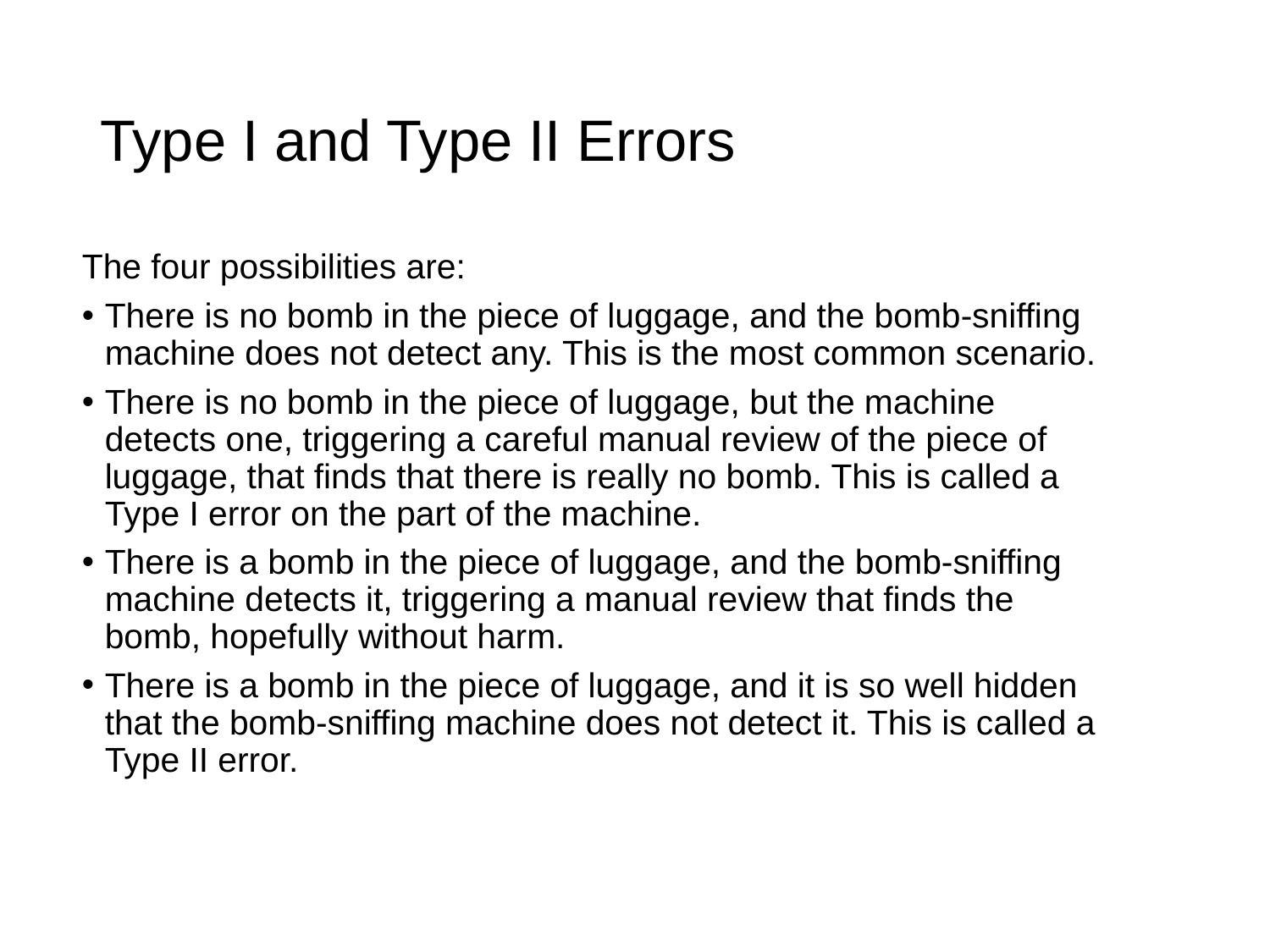

# Type I and Type II Errors
The four possibilities are:
There is no bomb in the piece of luggage, and the bomb-sniffing machine does not detect any. This is the most common scenario.
There is no bomb in the piece of luggage, but the machine detects one, triggering a careful manual review of the piece of luggage, that finds that there is really no bomb. This is called a Type I error on the part of the machine.
There is a bomb in the piece of luggage, and the bomb-sniffing machine detects it, triggering a manual review that finds the bomb, hopefully without harm.
There is a bomb in the piece of luggage, and it is so well hidden that the bomb-sniffing machine does not detect it. This is called a Type II error.